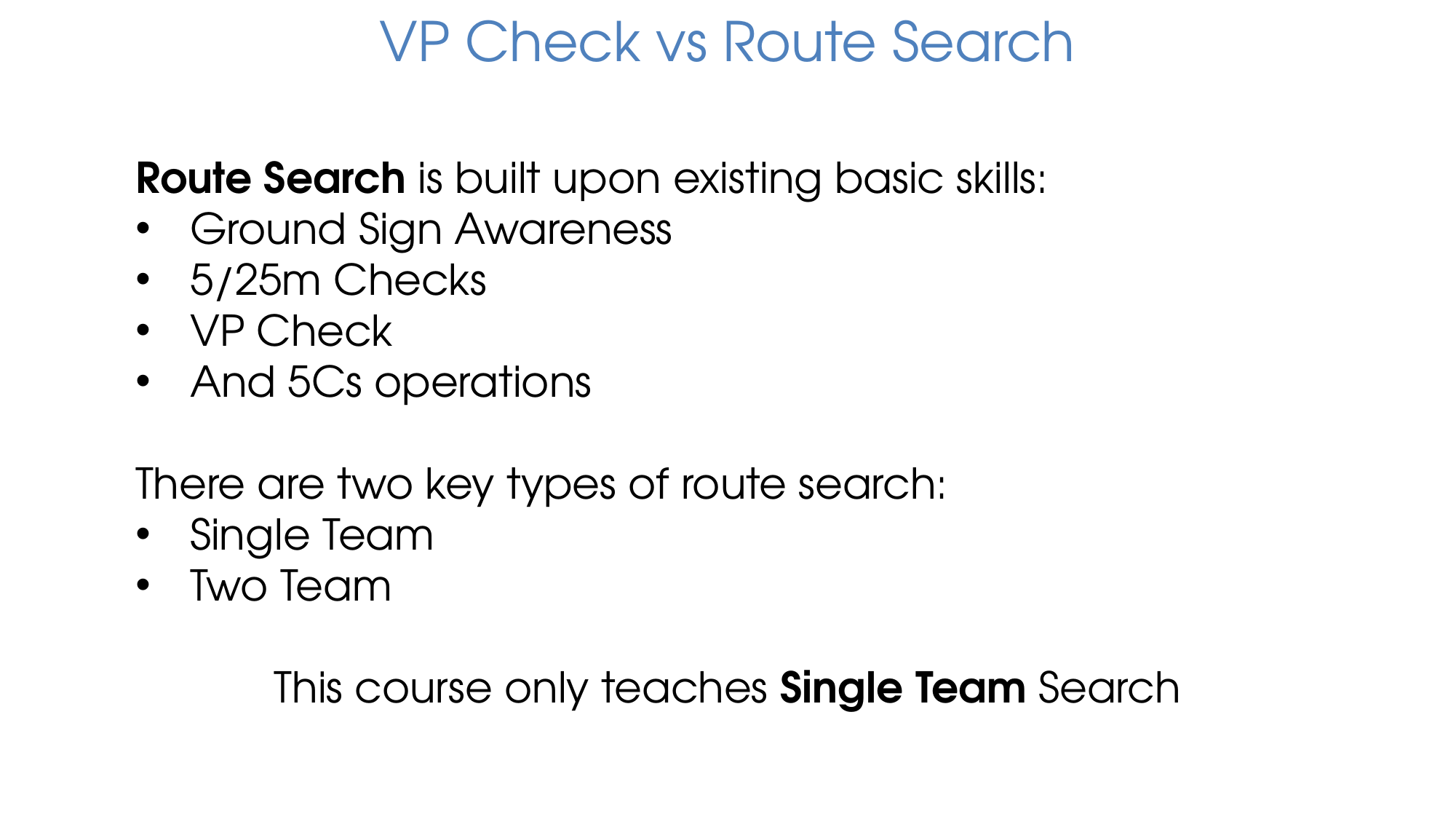

# VP Check vs Route Search

Route Search is built upon existing basic skills:
Ground Sign Awareness
5/25m Checks
VP Check
And 5Cs operations

There are two key types of route search:
Single Team
Two Team

This course only teaches Single Team Search